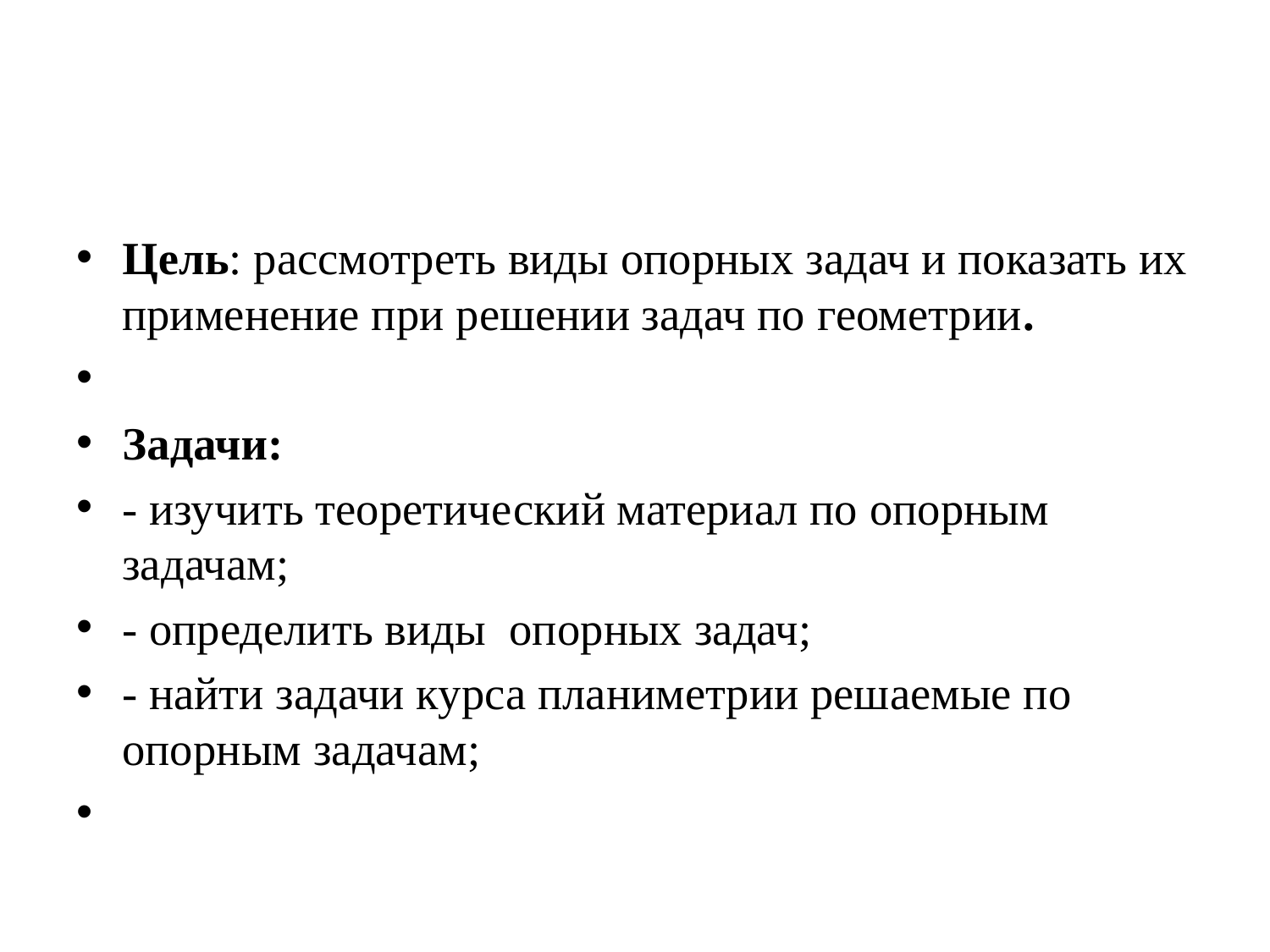

#
Цель: рассмотреть виды опорных задач и показать их применение при решении задач по геометрии.

Задачи:
- изучить теоретический материал по опорным задачам;
- определить виды  опорных задач;
- найти задачи курса планиметрии решаемые по опорным задачам;